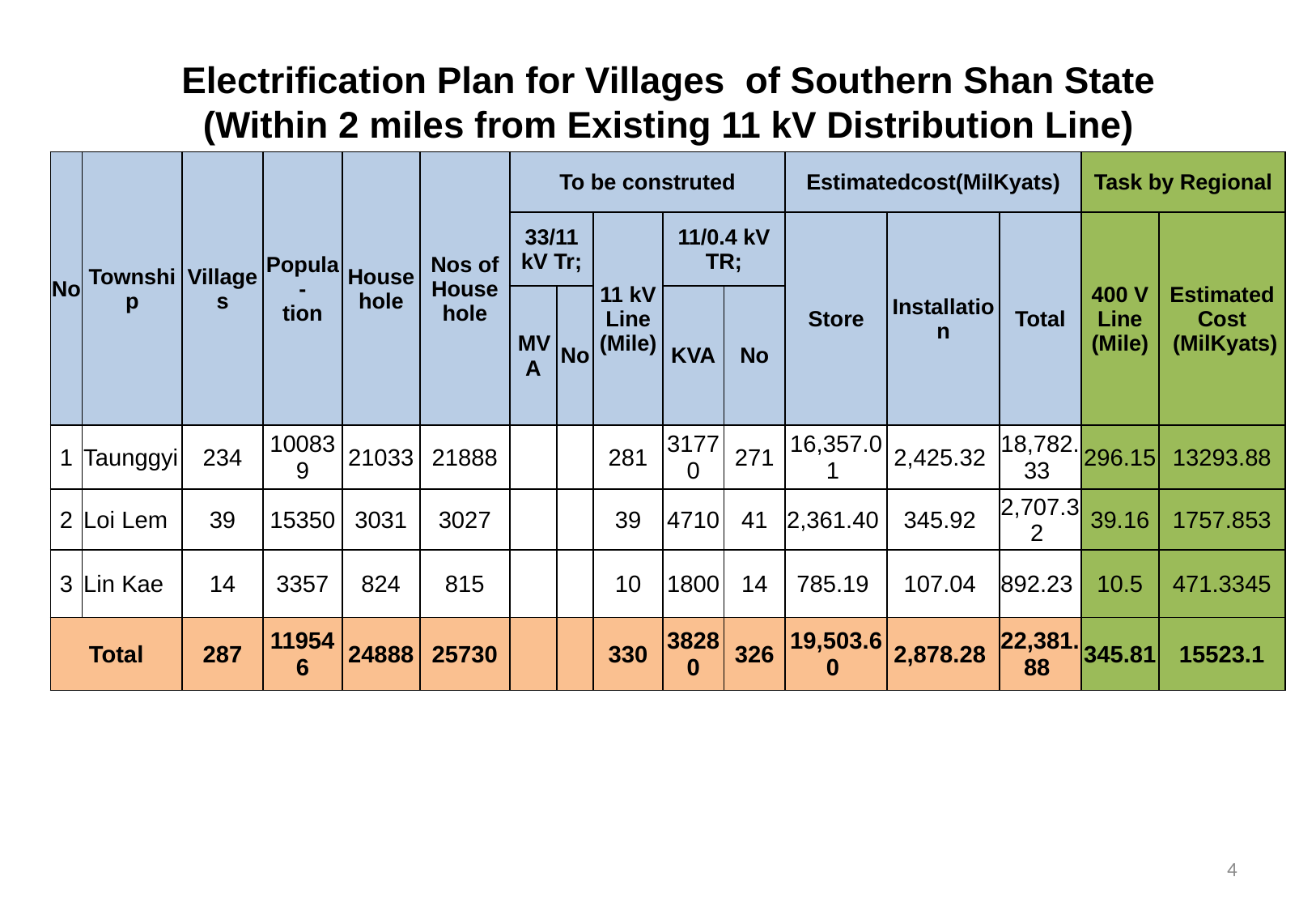

Electrification Plan for Villages  of Southern Shan State
(Within 2 miles from Existing 11 kV Distribution Line)
| No | Township | Villages | Popula- tion | House hole | Nos of House hole | To be construted |  |  |  |  | Estimatedcost(MilKyats) |  |  | Task by Regional |  |
| --- | --- | --- | --- | --- | --- | --- | --- | --- | --- | --- | --- | --- | --- | --- | --- |
|  |  |  |  |  |  | 33/11 kV Tr; |  | 11 kV Line (Mile) | 11/0.4 kV TR; |  | Store | Installation | Total | 400 V Line (Mile) | Estimated Cost (MilKyats) |
|  |  |  |  |  |  | ‌MVA | No |  | ‌KVA | No |  |  |  |  |  |
| 1 | Taunggyi | 234 | 100839 | 21033 | 21888 |  |  | 281 | 31770 | 271 | 16,357.01 | 2,425.32 | 18,782.33 | 296.15 | 13293.88 |
| 2 | Loi Lem | 39 | 15350 | 3031 | 3027 |  |  | 39 | 4710 | 41 | 2,361.40 | 345.92 | 2,707.32 | 39.16 | 1757.853 |
| 3 | Lin Kae | 14 | 3357 | 824 | 815 |  |  | 10 | 1800 | 14 | 785.19 | 107.04 | 892.23 | 10.5 | 471.3345 |
| Total |  | 287 | 119546 | 24888 | 25730 |  |  | 330 | 38280 | 326 | 19,503.60 | 2,878.28 | 22,381.88 | 345.81 | 15523.1 |
4